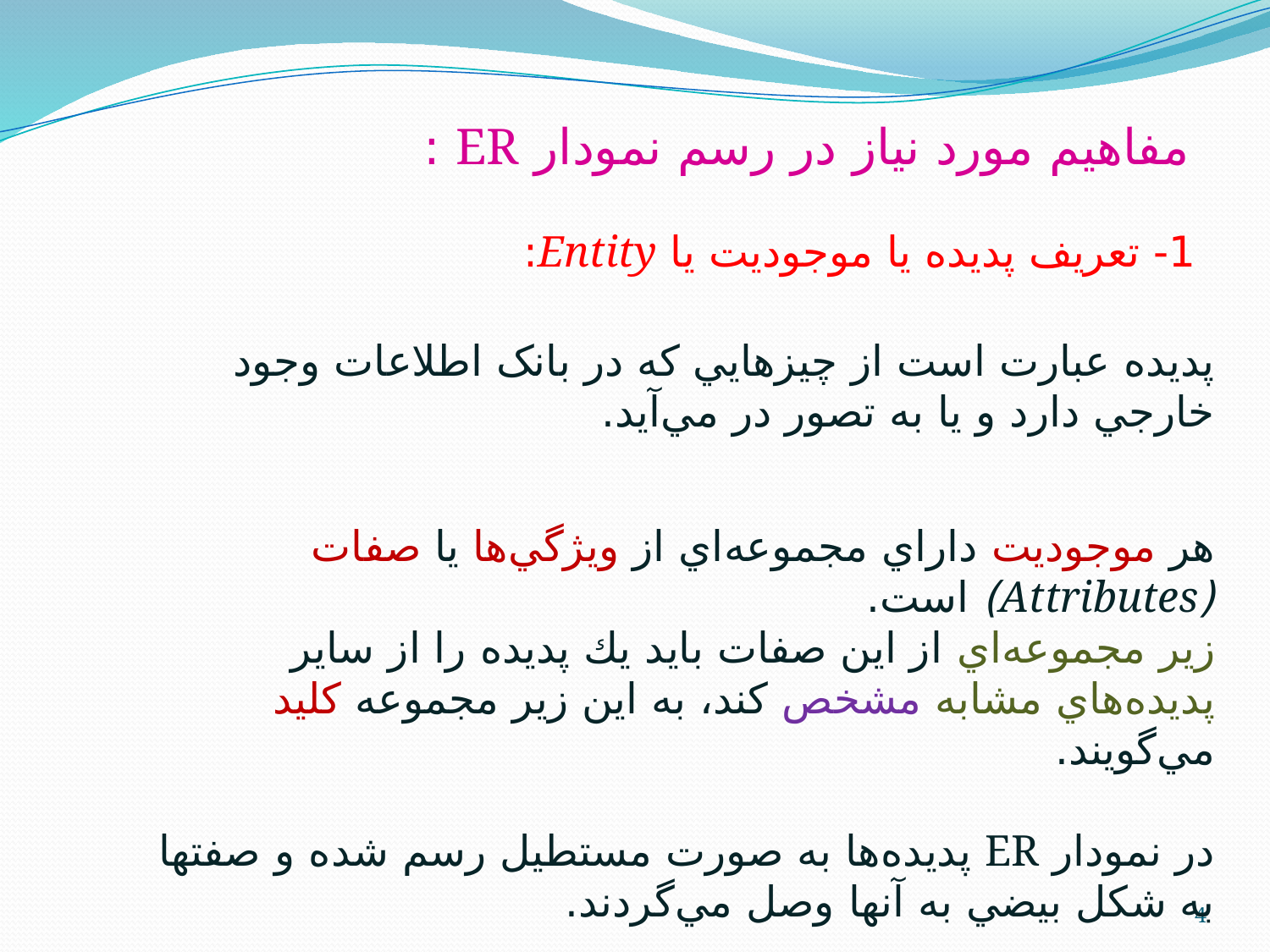

مفاهيم مورد نياز در رسم نمودار ER :
1- تعريف پديده يا موجوديت يا Entity:
پديده عبارت است از چيزهايي که در بانک اطلاعات وجود خارجي دارد و يا به تصور در مي‌آيد.

هر موجوديت داراي مجموعه‌اي از ويژگي‌ها يا صفات (Attributes) است.
زير مجموعه‌اي از اين صفات بايد يك پديده را از ساير پديده‌هاي مشابه مشخص كند، به اين زير مجموعه كليد مي‌گويند.

در نمودار ER پديده‌ها به صورت مستطيل رسم شده و صفتها به شکل بيضي به آنها وصل مي‌گردند.

4